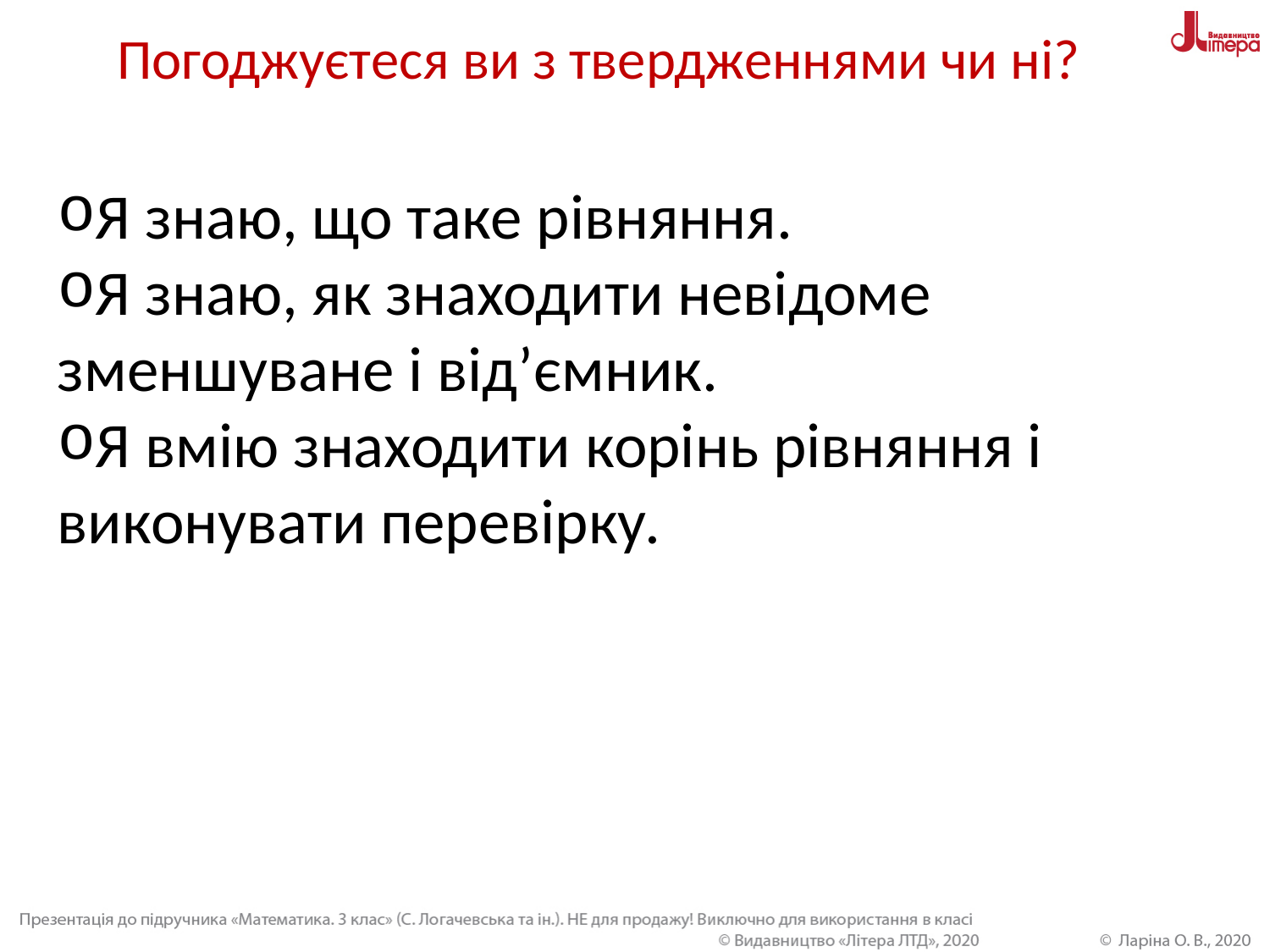

Погоджуєтеся ви з твердженнями чи ні?
Я знаю, що таке рівняння.
Я знаю, як знаходити невідоме зменшуване і від’ємник.
Я вмію знаходити корінь рівняння і виконувати перевірку.